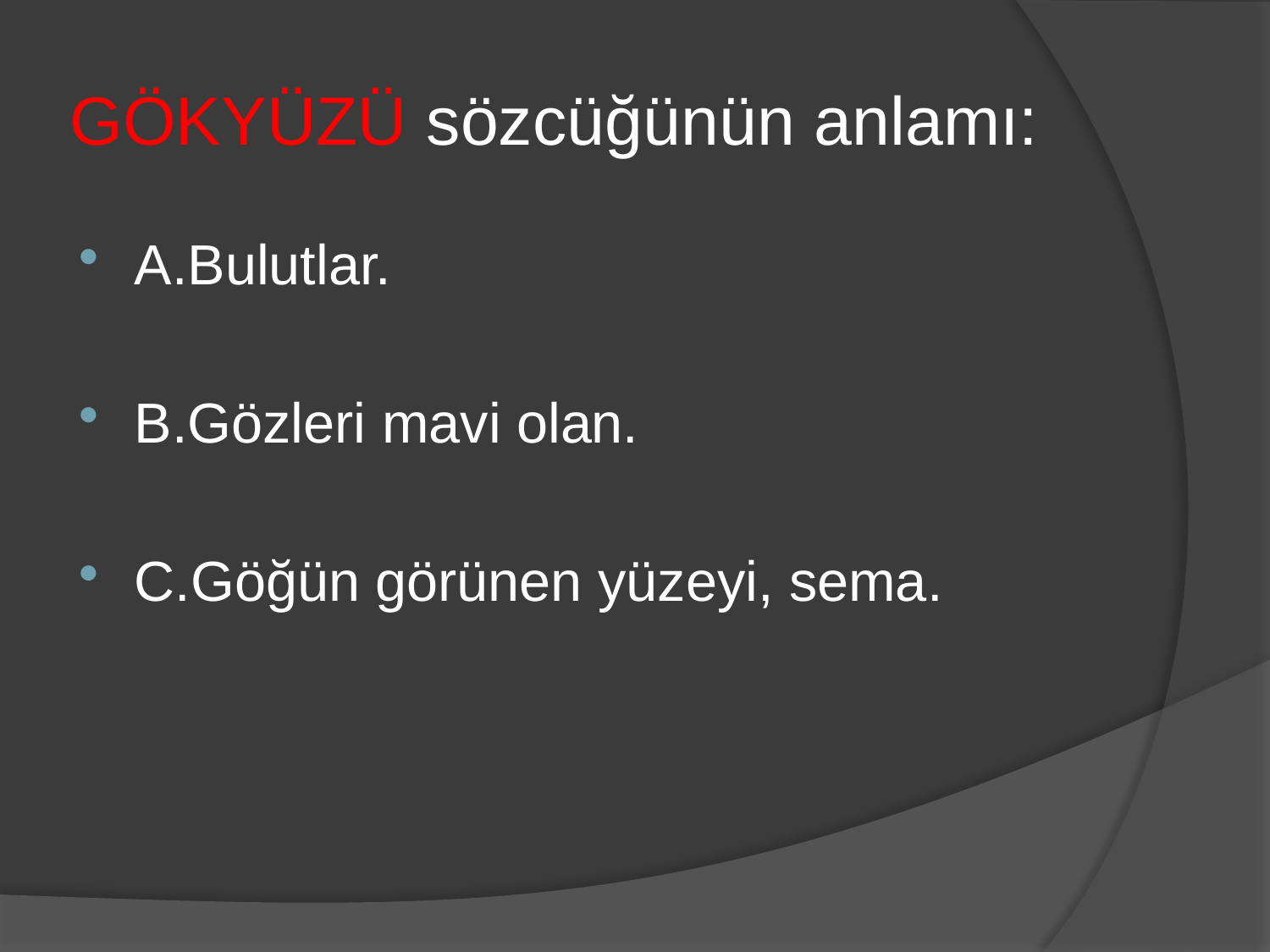

# GÖKYÜZÜ sözcüğünün anlamı:
A.Bulutlar.

B.Gözleri mavi olan.

C.Göğün görünen yüzeyi, sema.